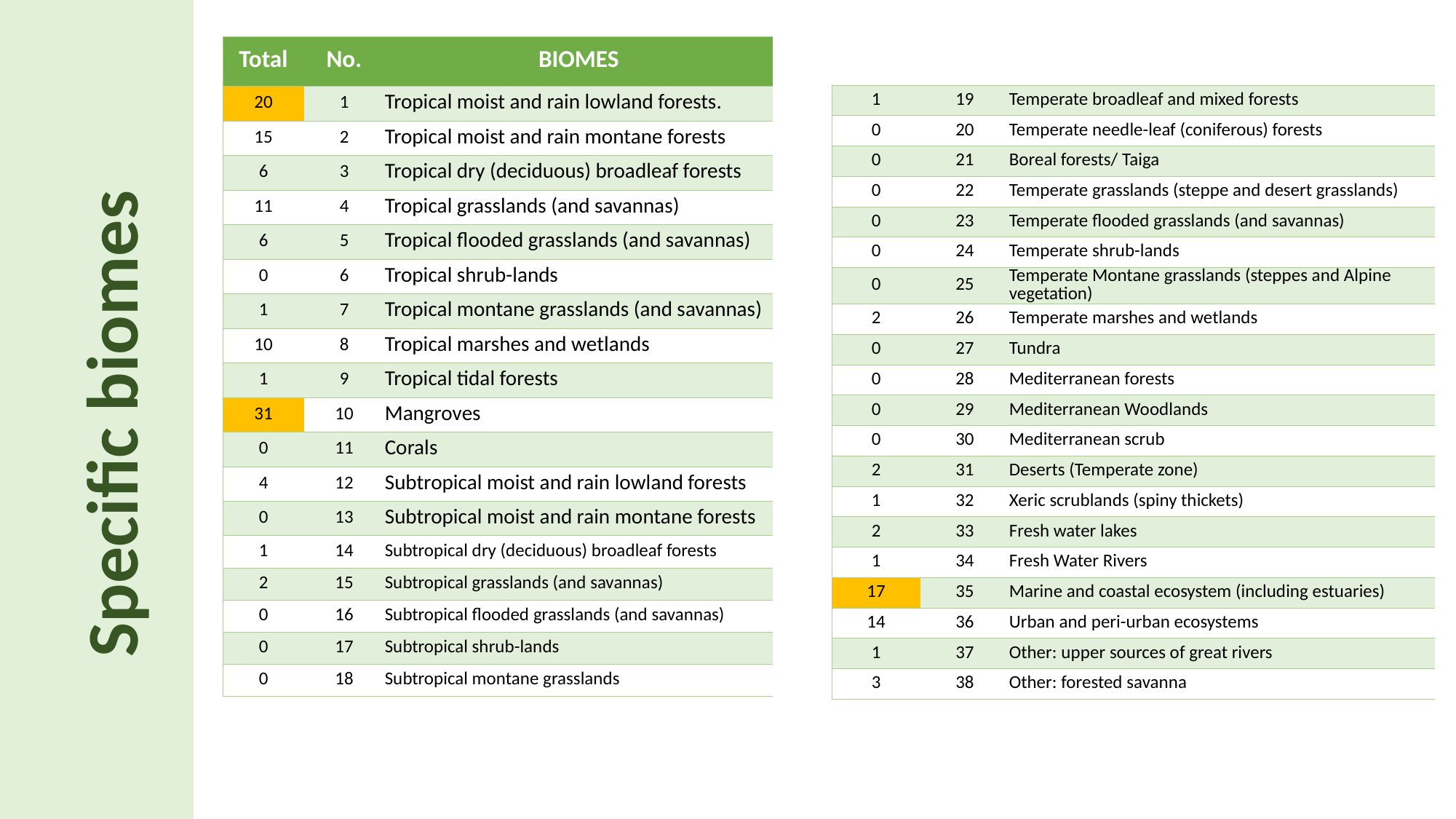

| Total | No. | BIOMES |
| --- | --- | --- |
| 20 | 1 | Tropical moist and rain lowland forests. |
| 15 | 2 | Tropical moist and rain montane forests |
| 6 | 3 | Tropical dry (deciduous) broadleaf forests |
| 11 | 4 | Tropical grasslands (and savannas) |
| 6 | 5 | Tropical flooded grasslands (and savannas) |
| 0 | 6 | Tropical shrub-lands |
| 1 | 7 | Tropical montane grasslands (and savannas) |
| 10 | 8 | Tropical marshes and wetlands |
| 1 | 9 | Tropical tidal forests |
| 31 | 10 | Mangroves |
| 0 | 11 | Corals |
| 4 | 12 | Subtropical moist and rain lowland forests |
| 0 | 13 | Subtropical moist and rain montane forests |
| 1 | 14 | Subtropical dry (deciduous) broadleaf forests |
| 2 | 15 | Subtropical grasslands (and savannas) |
| 0 | 16 | Subtropical flooded grasslands (and savannas) |
| 0 | 17 | Subtropical shrub-lands |
| 0 | 18 | Subtropical montane grasslands |
| 1 | 19 | Temperate broadleaf and mixed forests |
| --- | --- | --- |
| 0 | 20 | Temperate needle-leaf (coniferous) forests |
| 0 | 21 | Boreal forests/ Taiga |
| 0 | 22 | Temperate grasslands (steppe and desert grasslands) |
| 0 | 23 | Temperate flooded grasslands (and savannas) |
| 0 | 24 | Temperate shrub-lands |
| 0 | 25 | Temperate Montane grasslands (steppes and Alpine vegetation) |
| 2 | 26 | Temperate marshes and wetlands |
| 0 | 27 | Tundra |
| 0 | 28 | Mediterranean forests |
| 0 | 29 | Mediterranean Woodlands |
| 0 | 30 | Mediterranean scrub |
| 2 | 31 | Deserts (Temperate zone) |
| 1 | 32 | Xeric scrublands (spiny thickets) |
| 2 | 33 | Fresh water lakes |
| 1 | 34 | Fresh Water Rivers |
| 17 | 35 | Marine and coastal ecosystem (including estuaries) |
| 14 | 36 | Urban and peri-urban ecosystems |
| 1 | 37 | Other: upper sources of great rivers |
| 3 | 38 | Other: forested savanna |
# Specific biomes